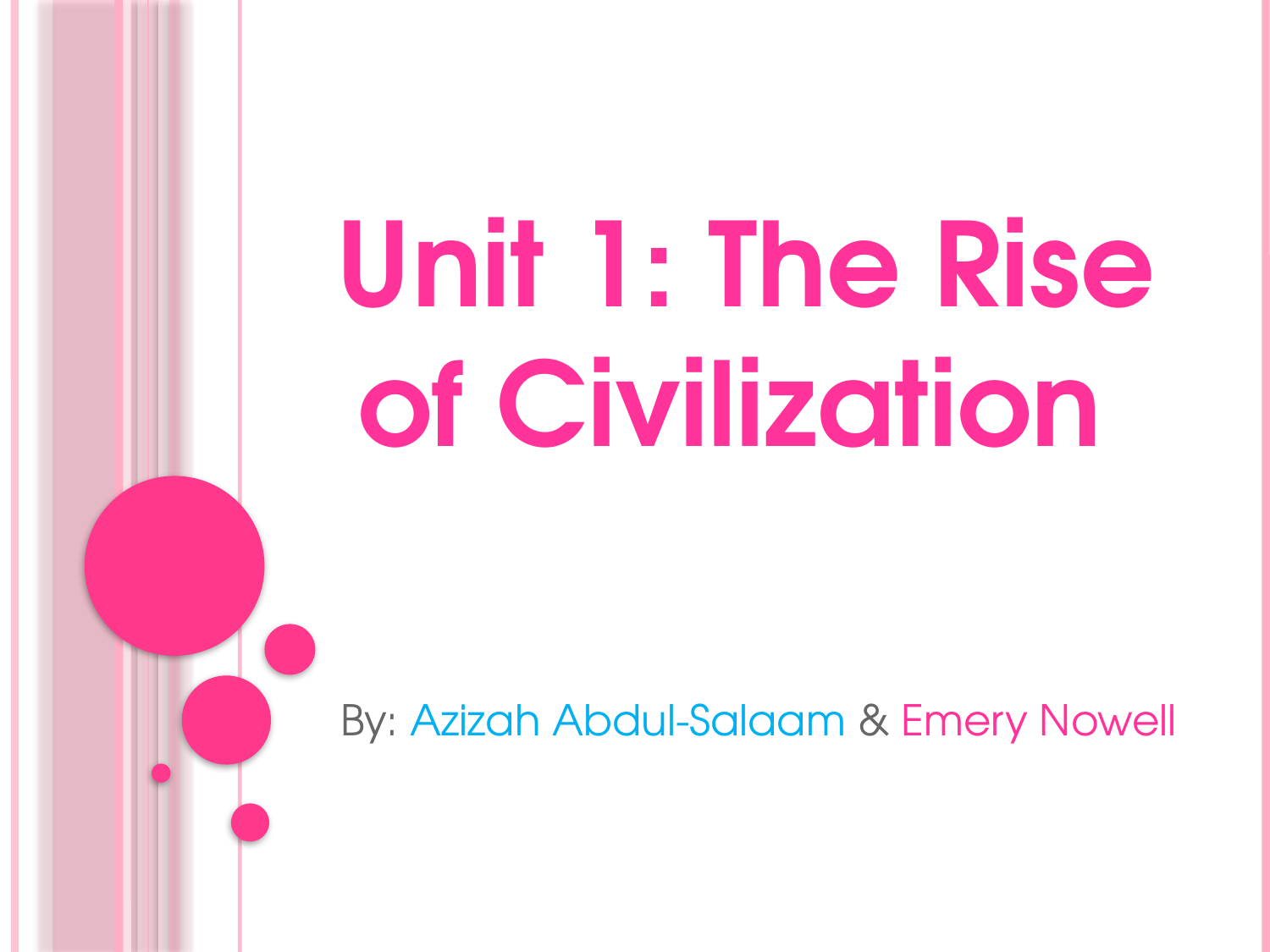

# Unit 1: The Rise of Civilization
By: Azizah Abdul-Salaam & Emery Nowell